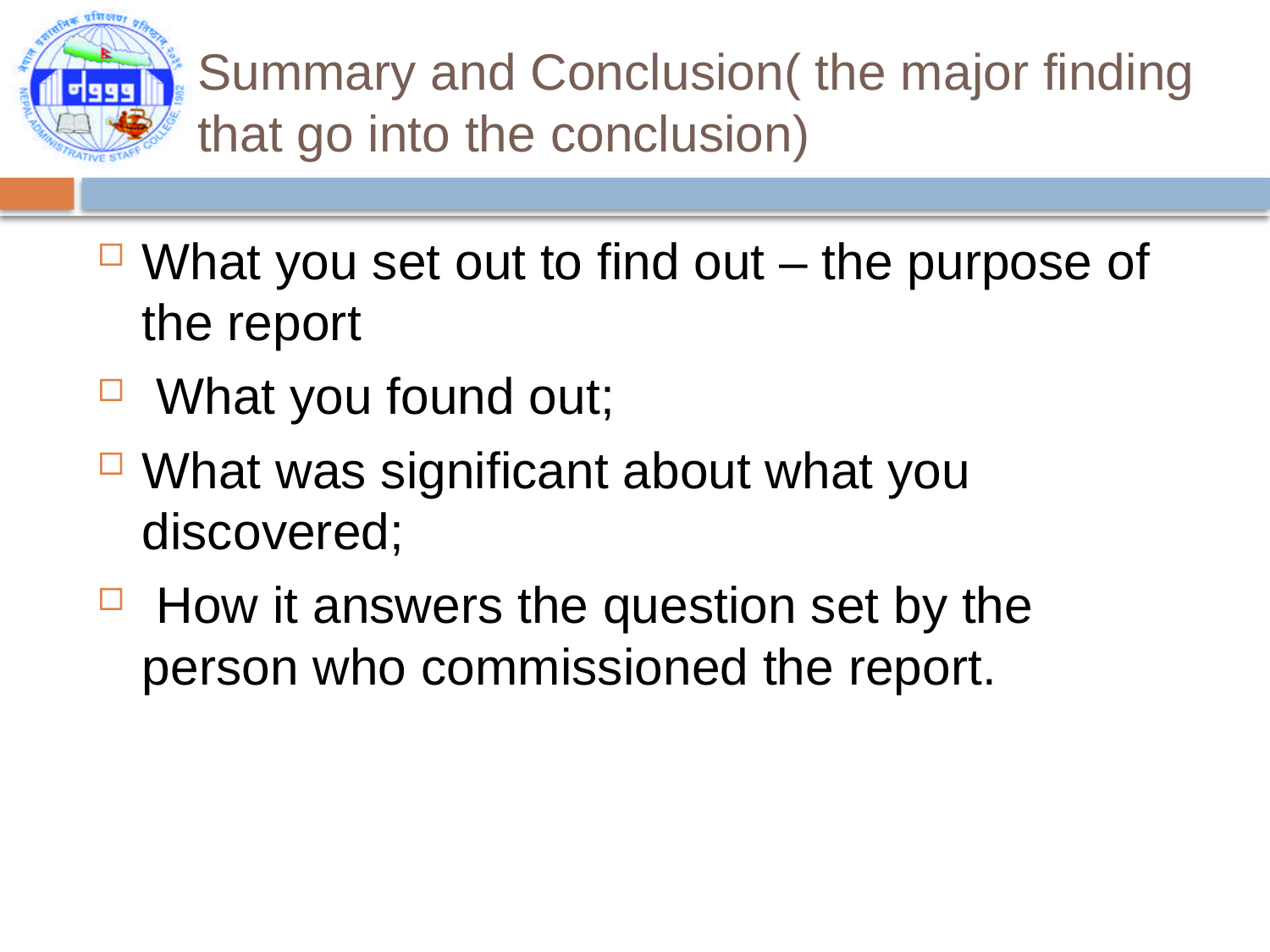

# Summary and Conclusion( the major finding that go into the conclusion)
What you set out to find out – the purpose of the report
 What you found out;
What was significant about what you discovered;
 How it answers the question set by the person who commissioned the report.